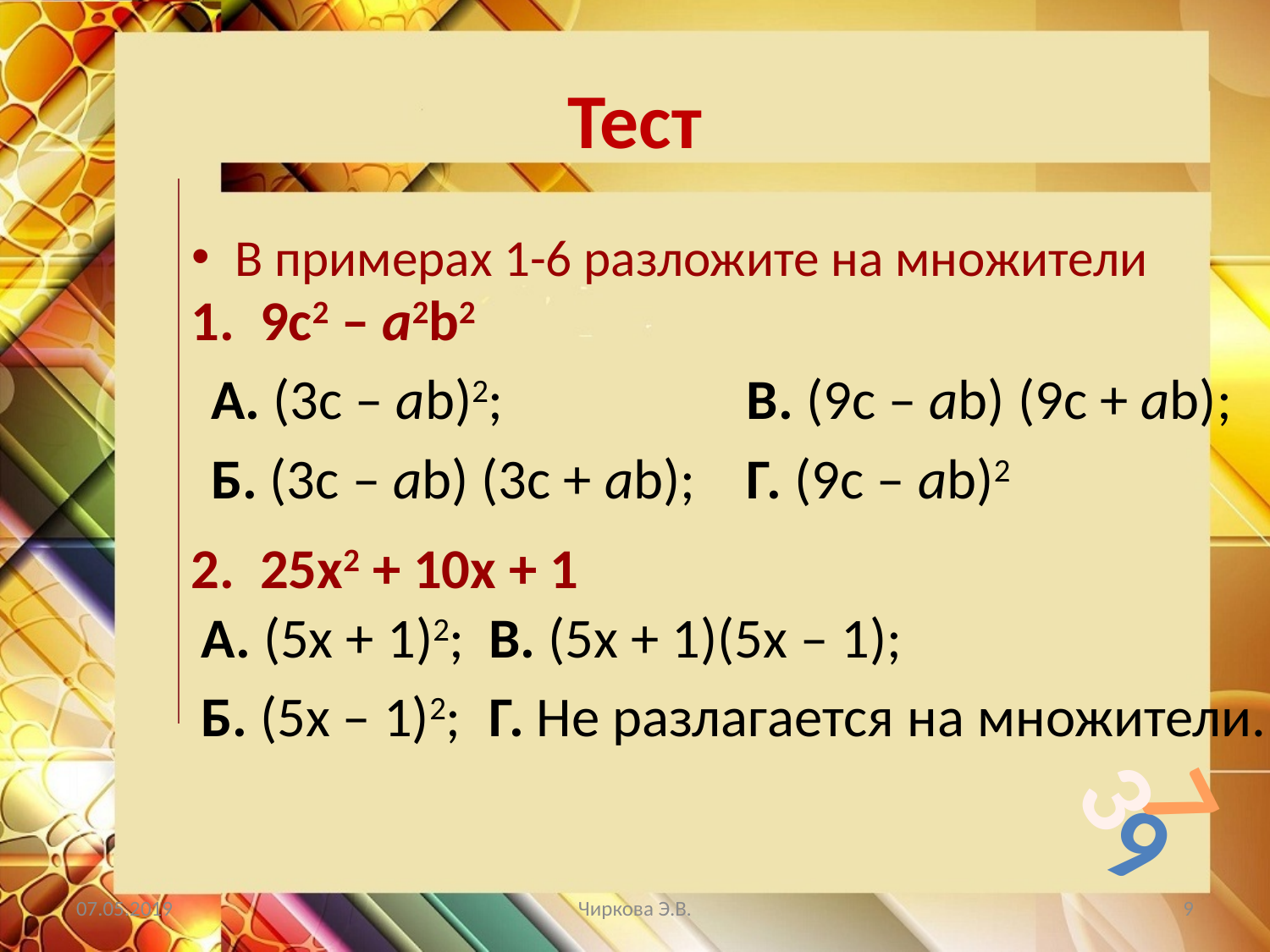

# Тест
В примерах 1-6 разложите на множители
1.  9с2 – а2b2
A. (3с – аb)2;
В. (9с – аb) (9с + аb);
Б. (3с – аb) (3с + аb);
Г. (9с – аb)2
2.  25х2 + 10х + 1
А. (5х + 1)2;
В. (5х + 1)(5х – 1);
Б. (5х – 1)2;
Г. Не разлагается на множители.
3
7
9
07.05.2019
Чиркова Э.В.
9